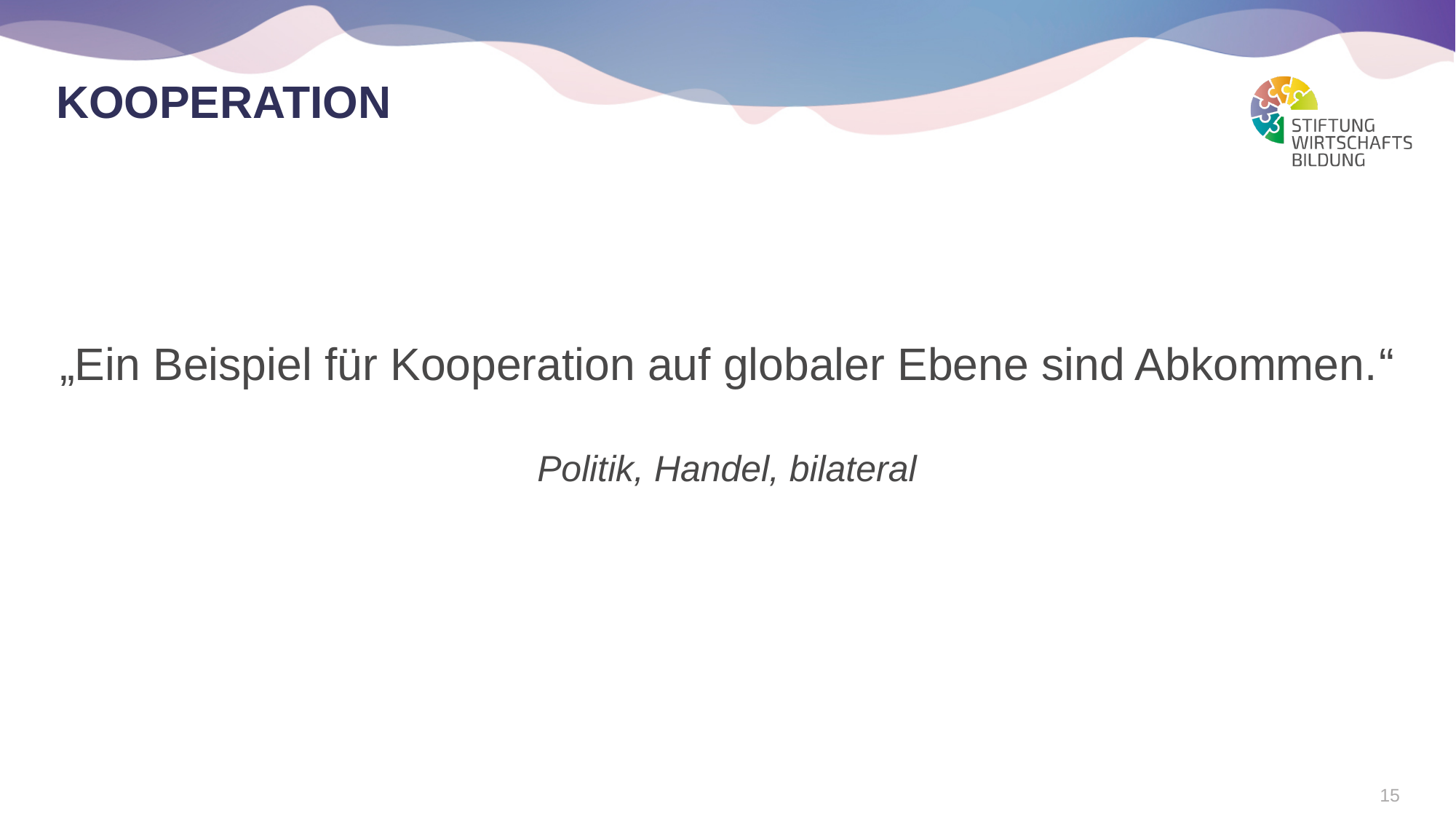

# Kooperation

„Ein Beispiel für Kooperation auf globaler Ebene sind Abkommen.“

Politik, Handel, bilateral
15